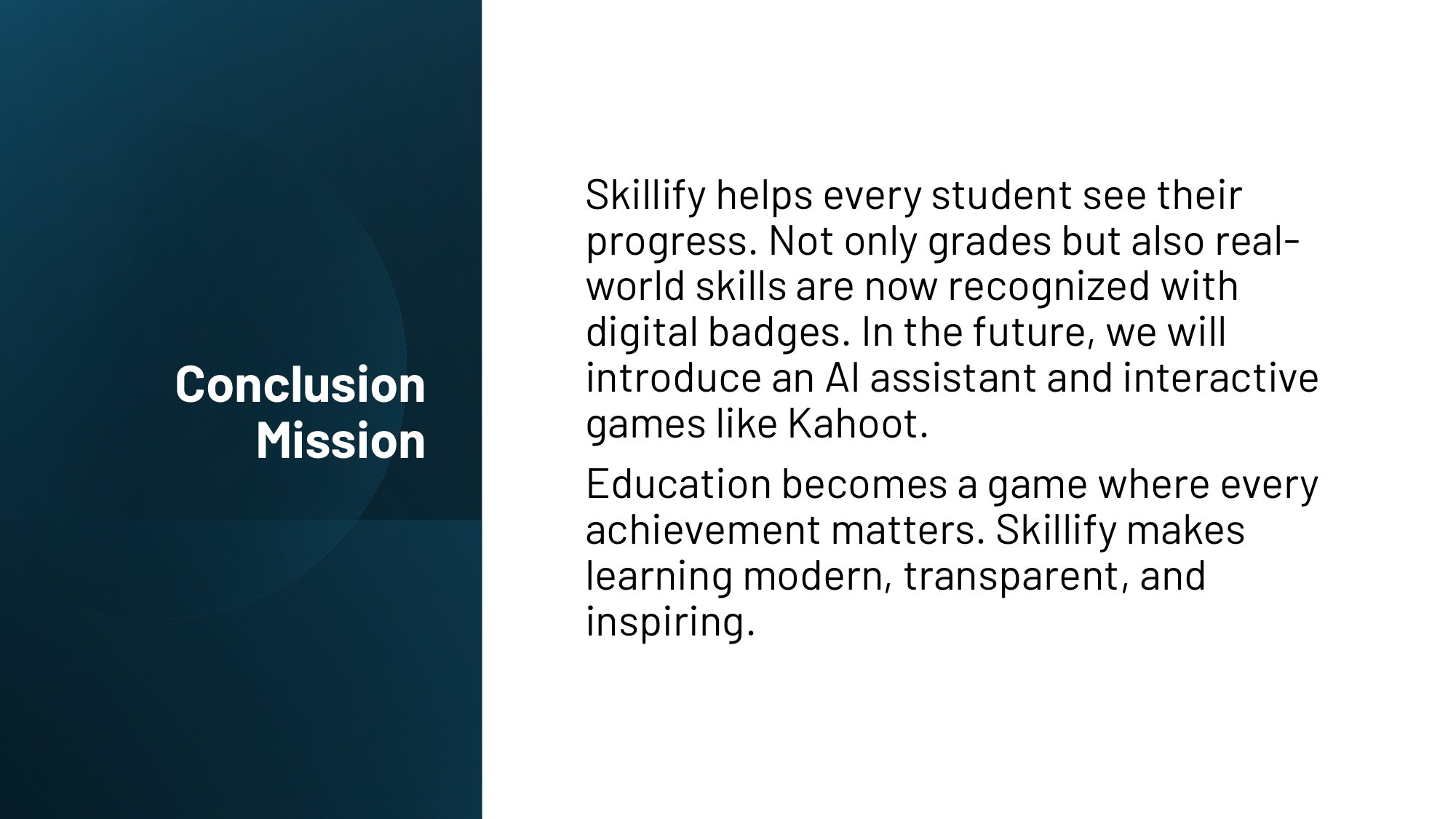

# Conclusion Mission
Skillify helps every student see their progress. Not only grades but also real-world skills are now recognized with digital badges. In the future, we will introduce an AI assistant and interactive games like Kahoot.
Education becomes a game where every achievement matters. Skillify makes learning modern, transparent, and inspiring.